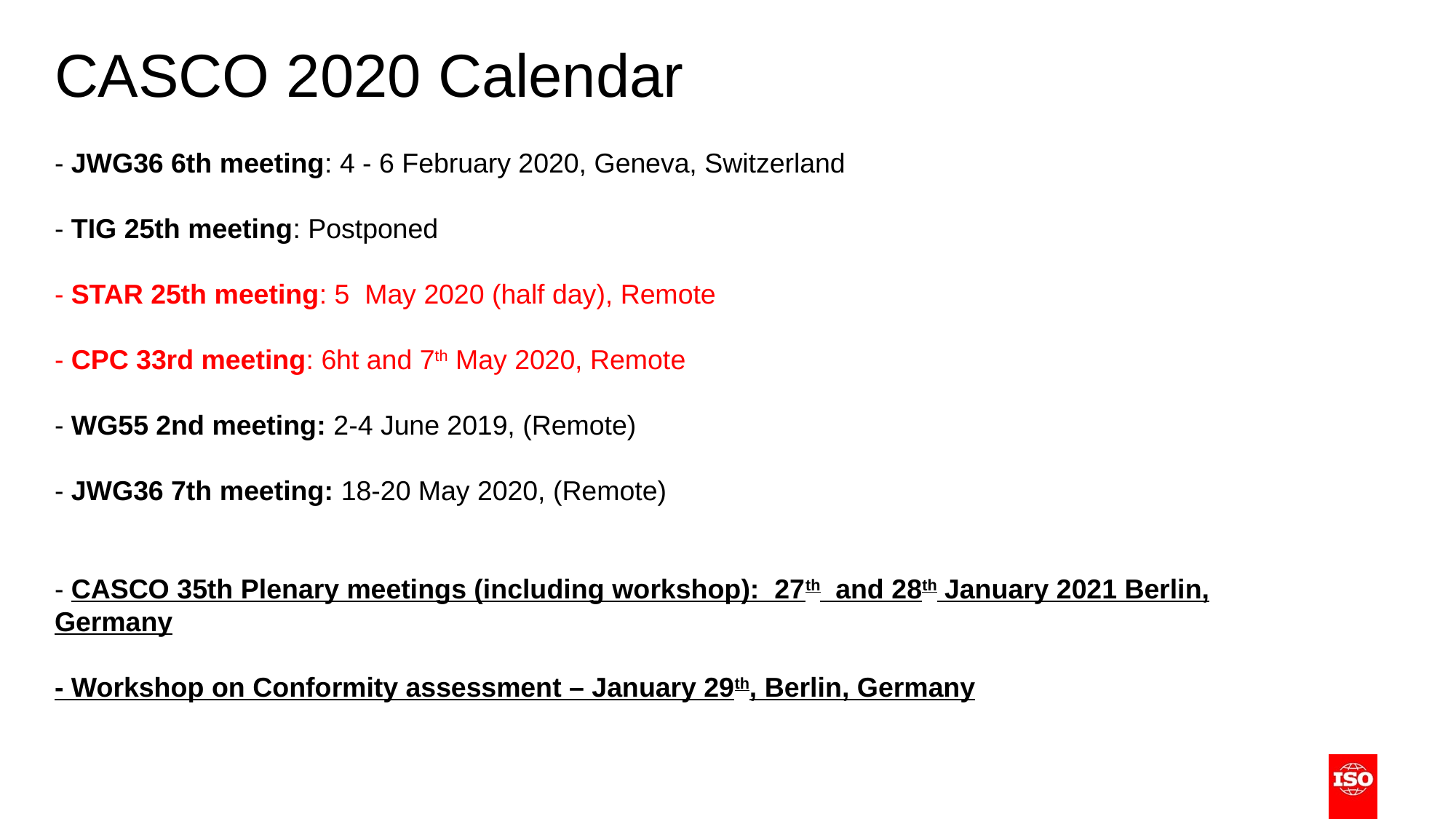

# CASCO 2020 Calendar - JWG36 6th meeting: 4 - 6 February 2020, Geneva, Switzerland - TIG 25th meeting: Postponed - STAR 25th meeting: 5  May 2020 (half day), Remote - CPC 33rd meeting: 6ht and 7th May 2020, Remote - WG55 2nd meeting: 2-4 June 2019, (Remote) - JWG36 7th meeting: 18-20 May 2020, (Remote) - CASCO 35th Plenary meetings (including workshop):  27th  and 28th January 2021 Berlin, Germany - Workshop on Conformity assessment – January 29th, Berlin, Germany